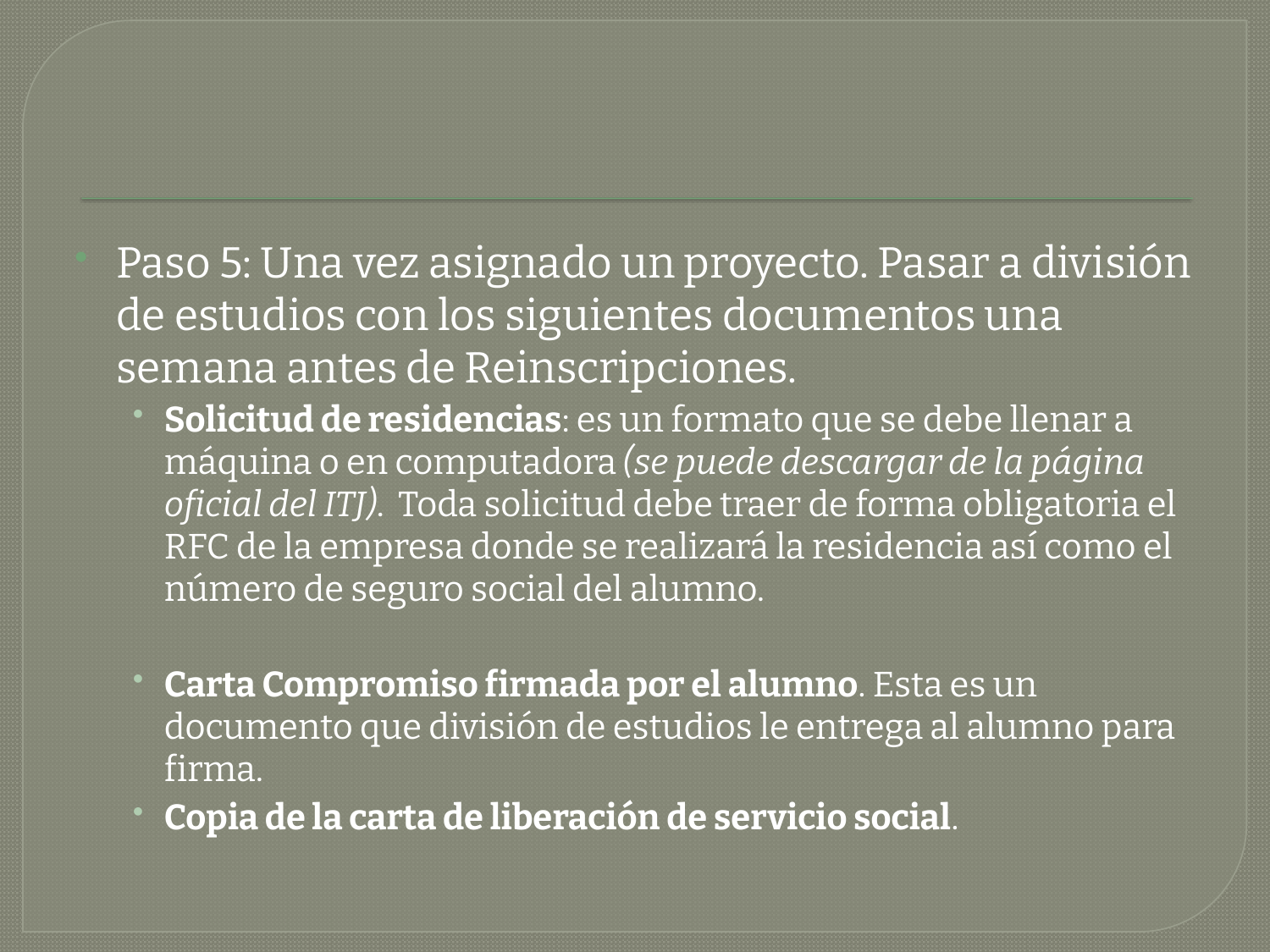

#
Paso 5: Una vez asignado un proyecto. Pasar a división de estudios con los siguientes documentos una semana antes de Reinscripciones.
Solicitud de residencias: es un formato que se debe llenar a máquina o en computadora (se puede descargar de la página oficial del ITJ).  Toda solicitud debe traer de forma obligatoria el RFC de la empresa donde se realizará la residencia así como el número de seguro social del alumno.

Carta Compromiso firmada por el alumno. Esta es un documento que división de estudios le entrega al alumno para firma.
Copia de la carta de liberación de servicio social.